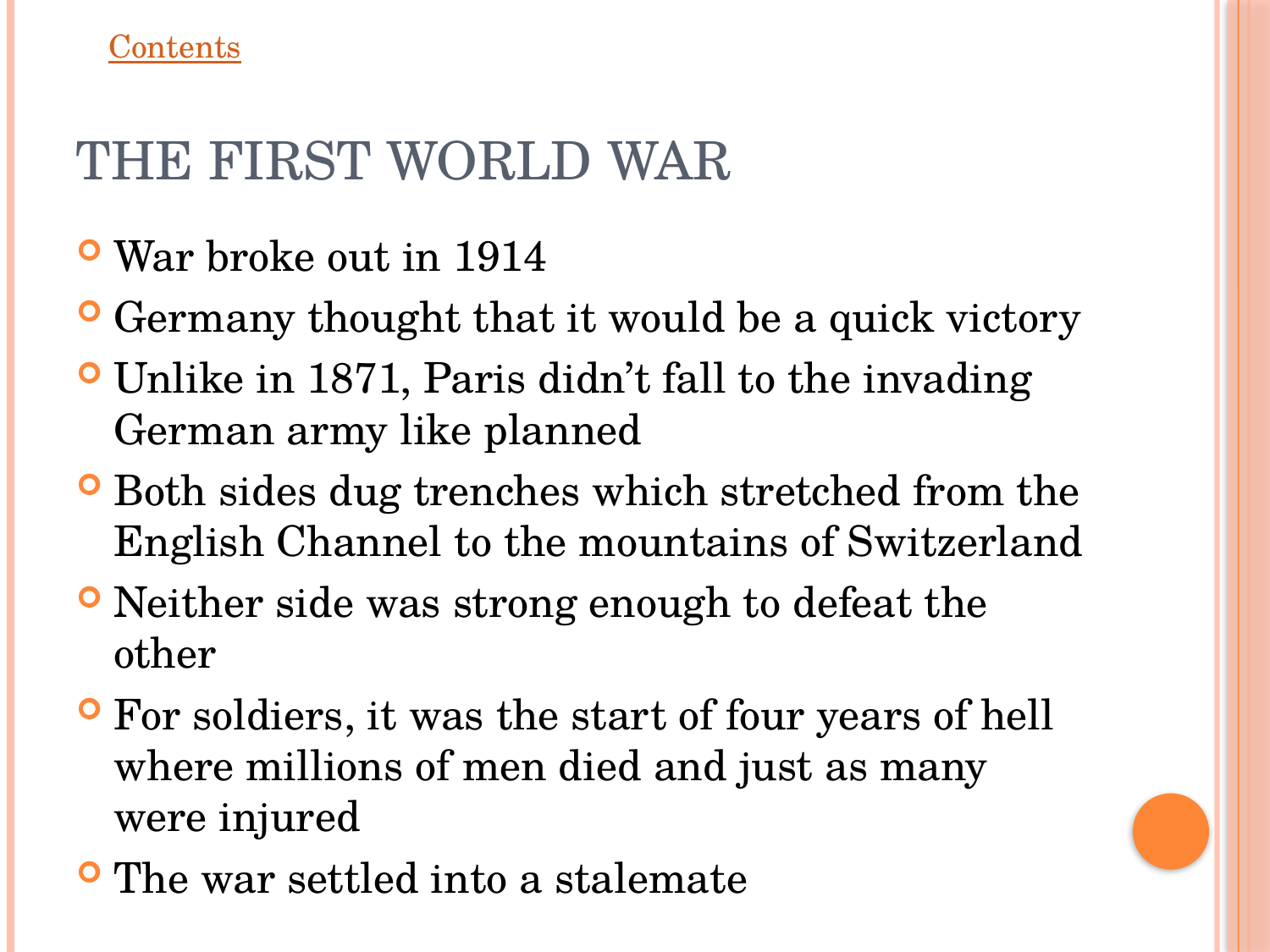

# The First World War
War broke out in 1914
Germany thought that it would be a quick victory
Unlike in 1871, Paris didn’t fall to the invading German army like planned
Both sides dug trenches which stretched from the English Channel to the mountains of Switzerland
Neither side was strong enough to defeat the other
For soldiers, it was the start of four years of hell where millions of men died and just as many were injured
The war settled into a stalemate